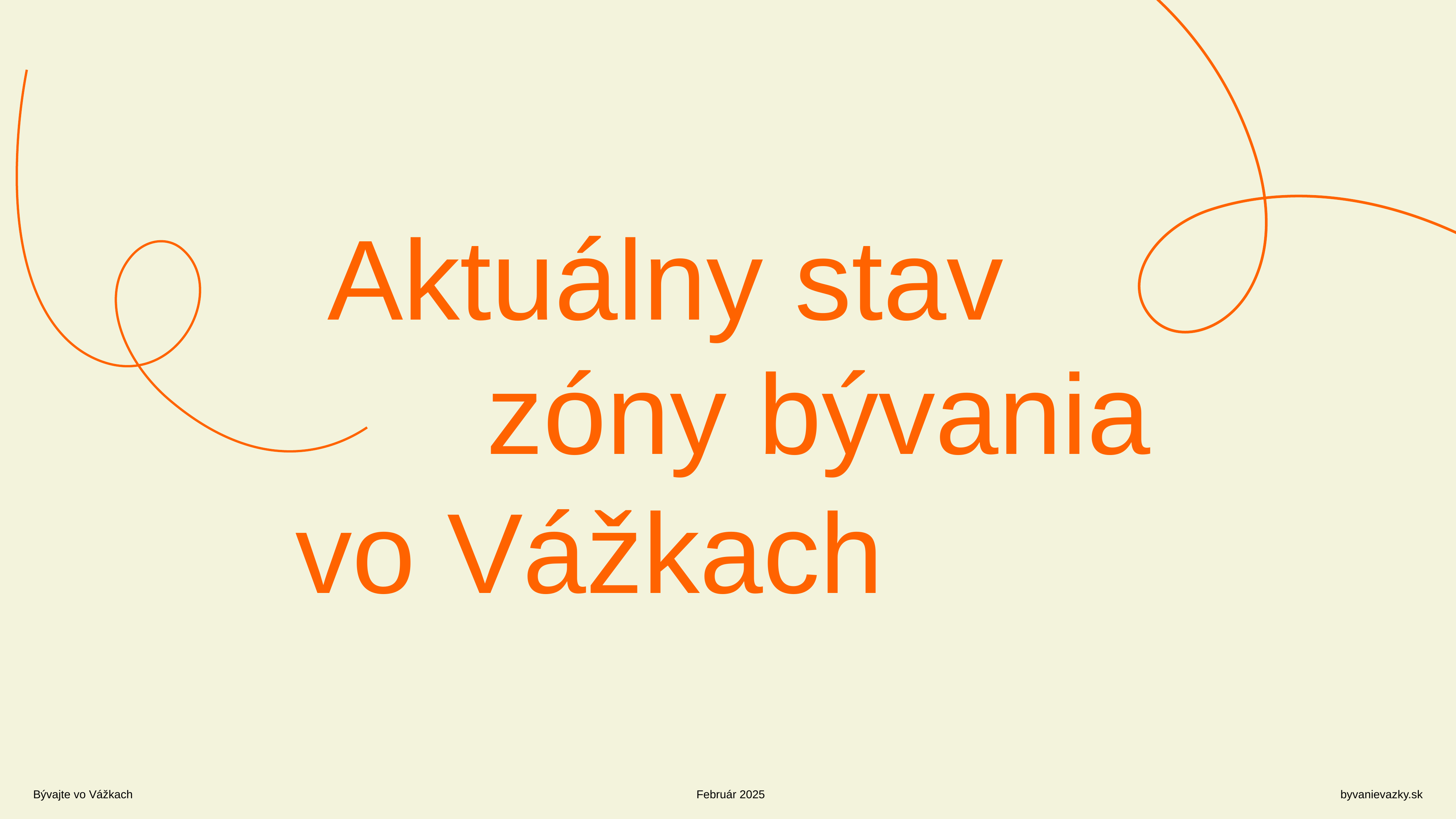

Aktuálny stav
zóny bývania
vo Vážkach
Bývajte vo Vážkach
Február 2025
byvanievazky.sk